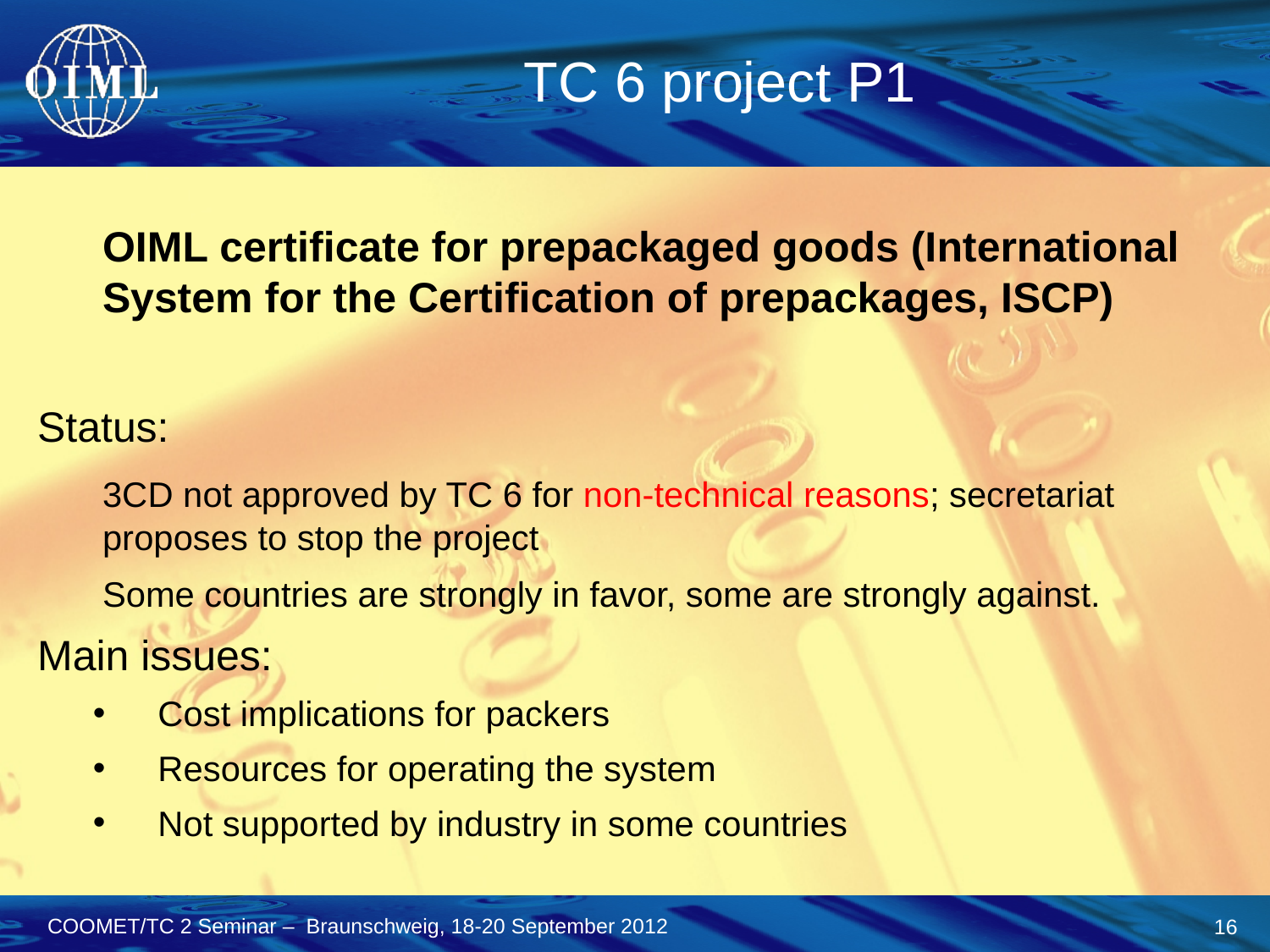

TC 6 project P1
	OIML certificate for prepackaged goods (International System for the Certification of prepackages, ISCP)

Status:
	3CD not approved by TC 6 for non-technical reasons; secretariat proposes to stop the project
	Some countries are strongly in favor, some are strongly against.
Main issues:
Cost implications for packers
Resources for operating the system
Not supported by industry in some countries
16
COOMET/TC 2 Seminar –  Braunschweig, 18-20 September 2012